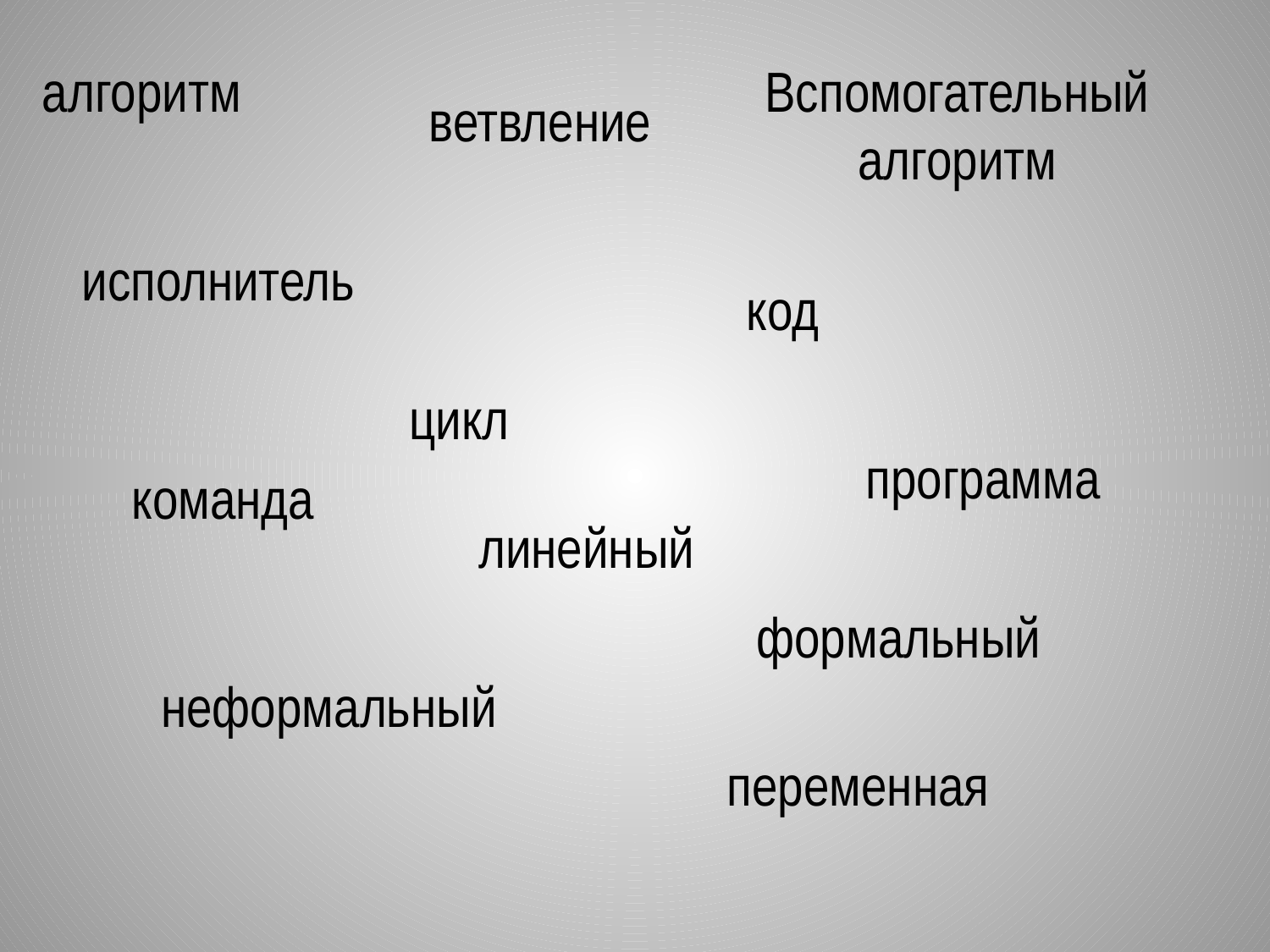

алгоритм
Вспомогательный алгоритм
ветвление
исполнитель
код
цикл
программа
команда
линейный
формальный
неформальный
переменная